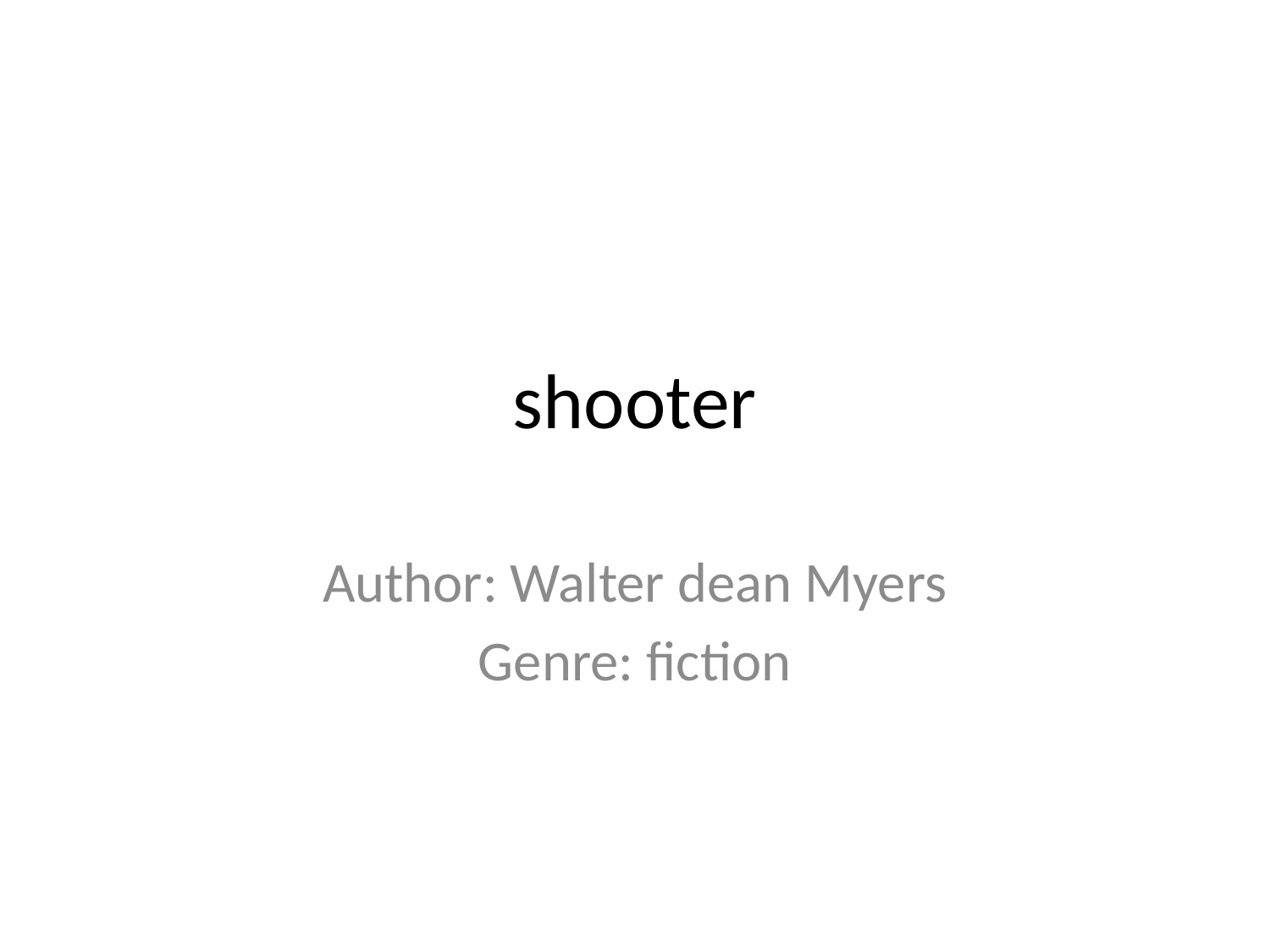

# shooter
Author: Walter dean Myers
Genre: fiction